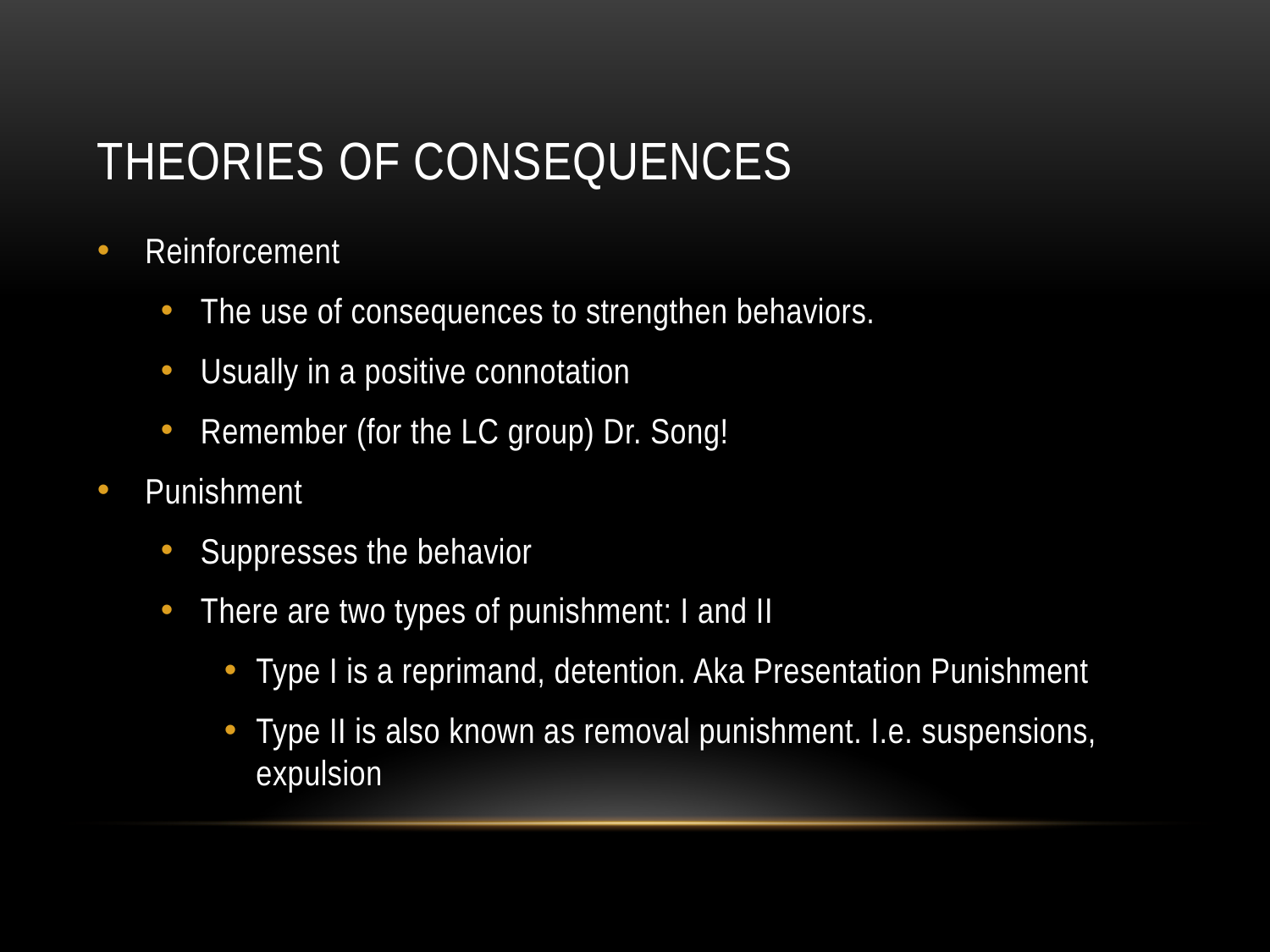

# Theories of Consequences
Reinforcement
The use of consequences to strengthen behaviors.
Usually in a positive connotation
Remember (for the LC group) Dr. Song!
Punishment
Suppresses the behavior
There are two types of punishment: I and II
Type I is a reprimand, detention. Aka Presentation Punishment
Type II is also known as removal punishment. I.e. suspensions, expulsion